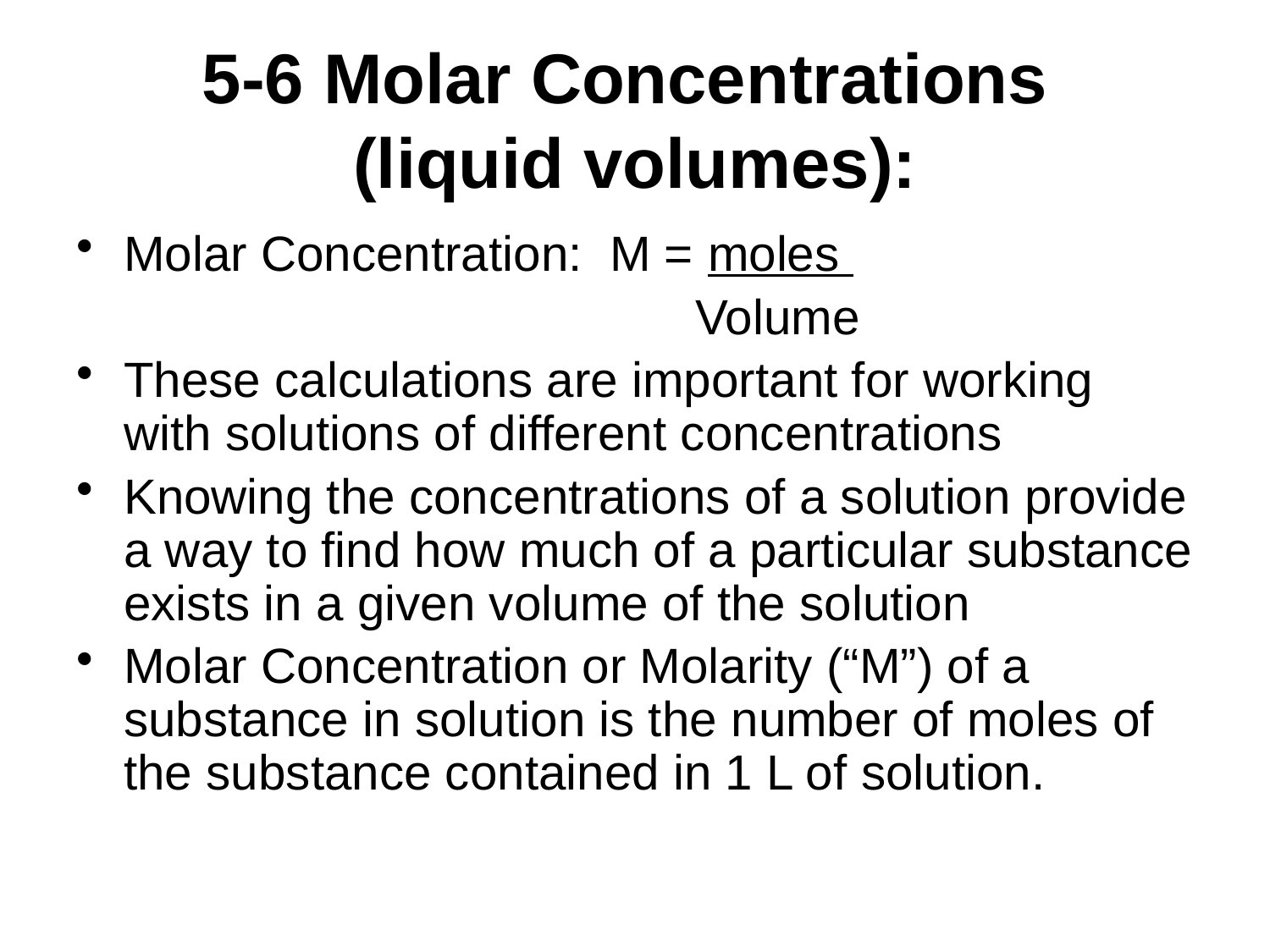

# 5-6 Molar Concentrations (liquid volumes):
Molar Concentration:  M = moles
                                             Volume
These calculations are important for working with solutions of different concentrations
Knowing the concentrations of a solution provide a way to find how much of a particular substance exists in a given volume of the solution
Molar Concentration or Molarity (“M”) of a substance in solution is the number of moles of the substance contained in 1 L of solution.